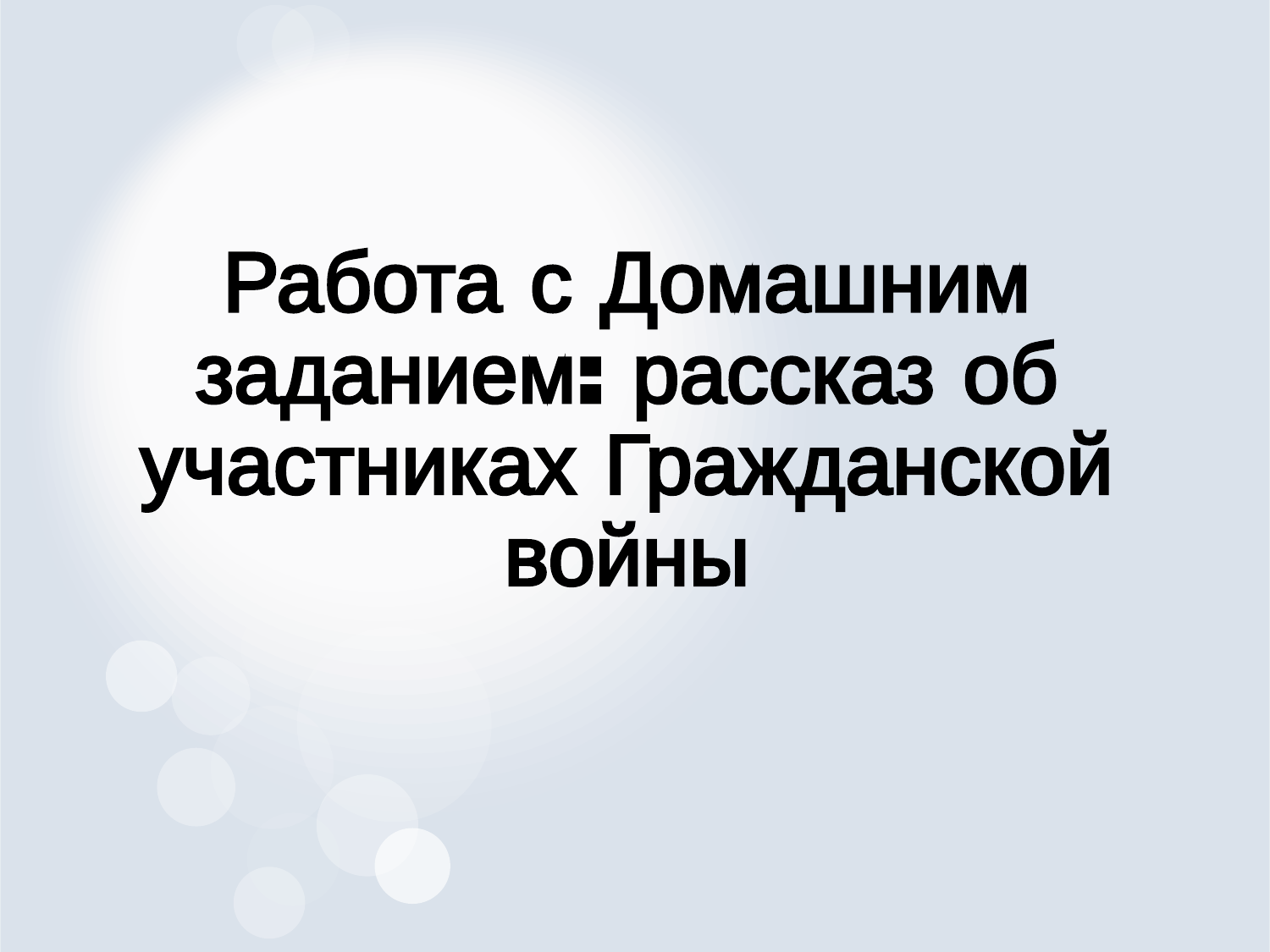

Работа с Домашним заданием: рассказ об участниках Гражданской войны